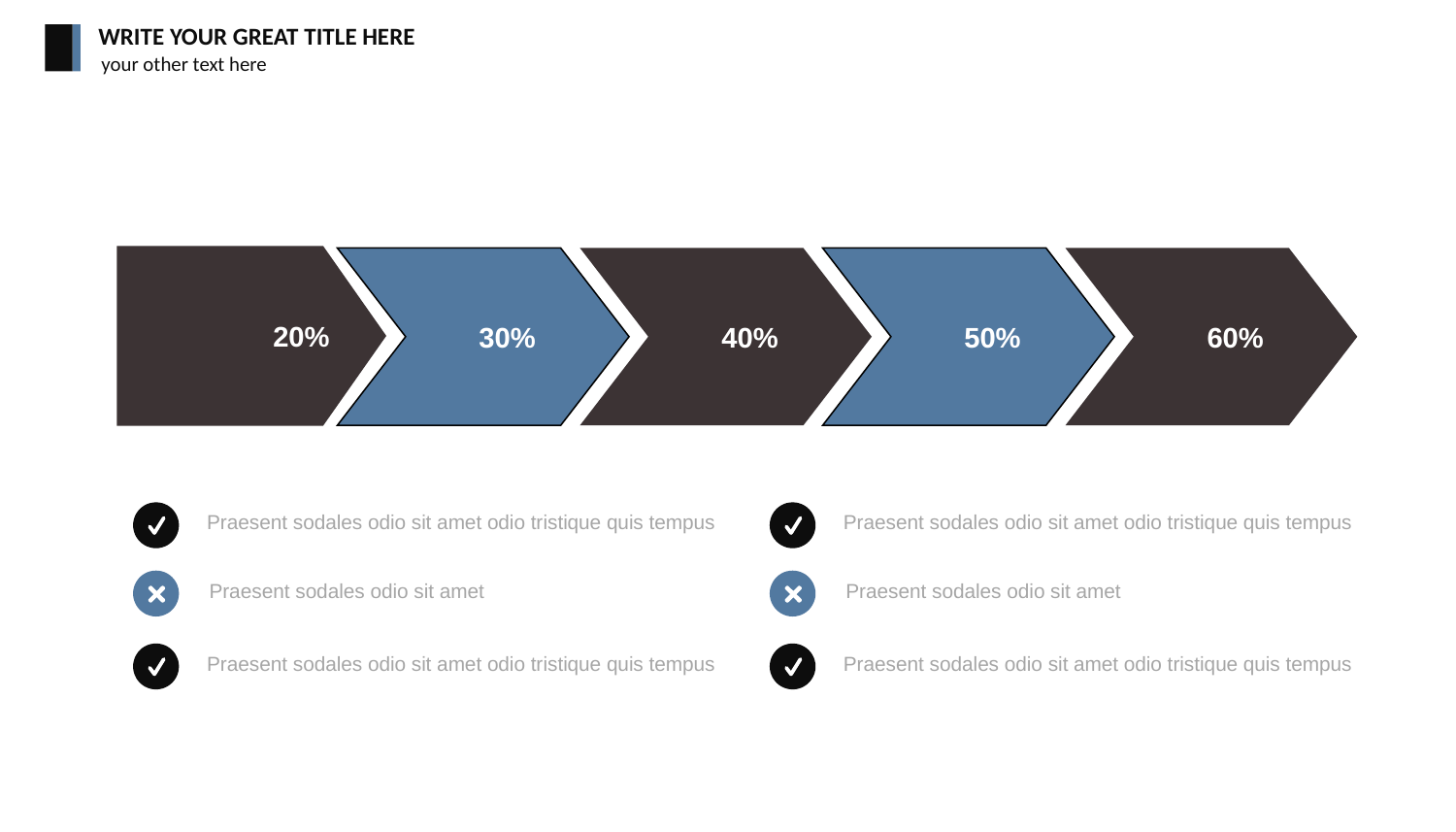

WRITE YOUR GREAT TITLE HERE

your other text here
20%
40%
60%
30%
50%

Praesent sodales odio sit amet odio tristique quis tempus

Praesent sodales odio sit amet odio tristique quis tempus

Praesent sodales odio sit amet

Praesent sodales odio sit amet

Praesent sodales odio sit amet odio tristique quis tempus

Praesent sodales odio sit amet odio tristique quis tempus